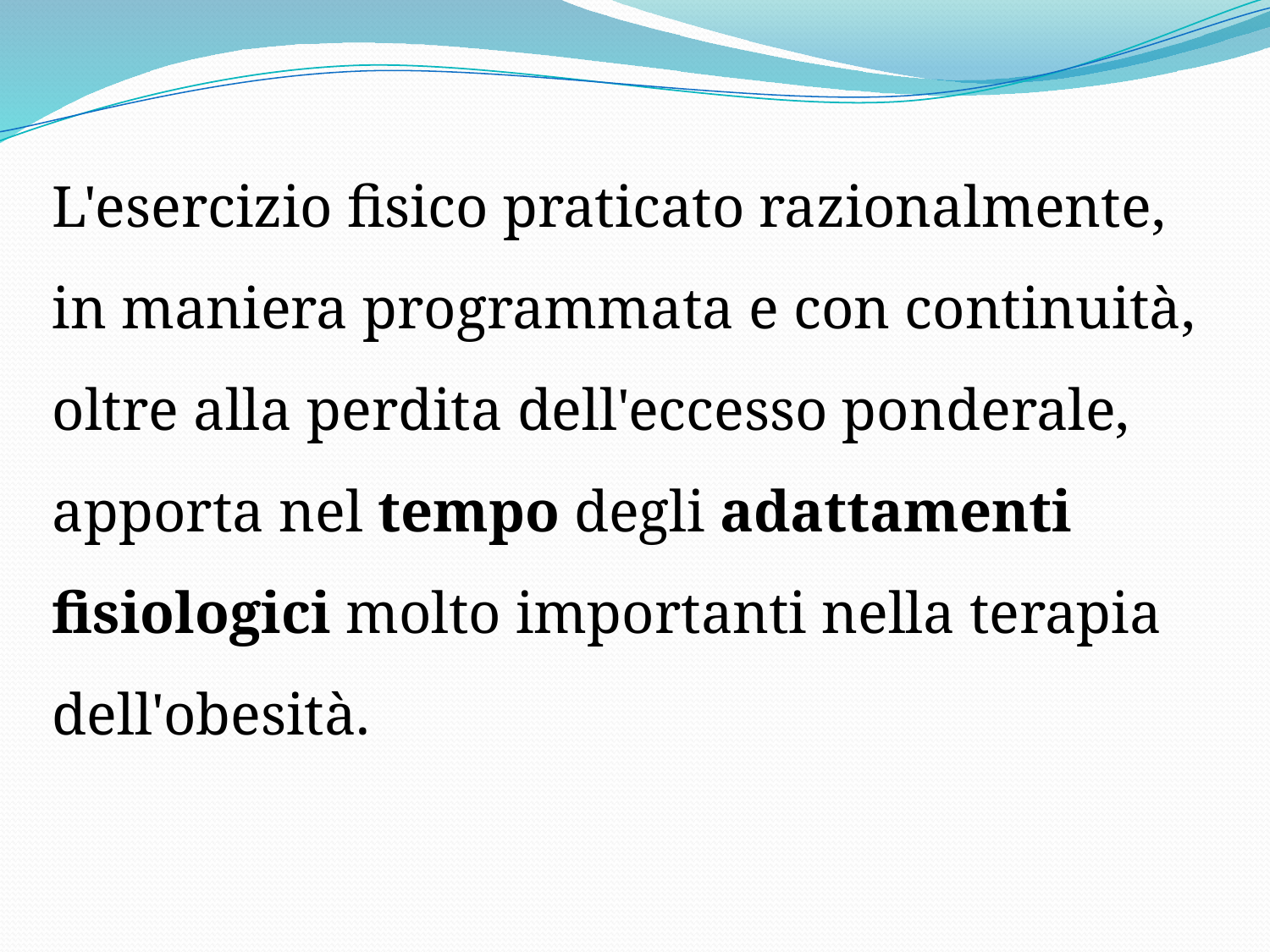

L'esercizio fisico praticato razionalmente, in maniera programmata e con continuità, oltre alla perdita dell'eccesso ponderale, apporta nel tempo degli adattamenti fisiologici molto importanti nella terapia dell'obesità.